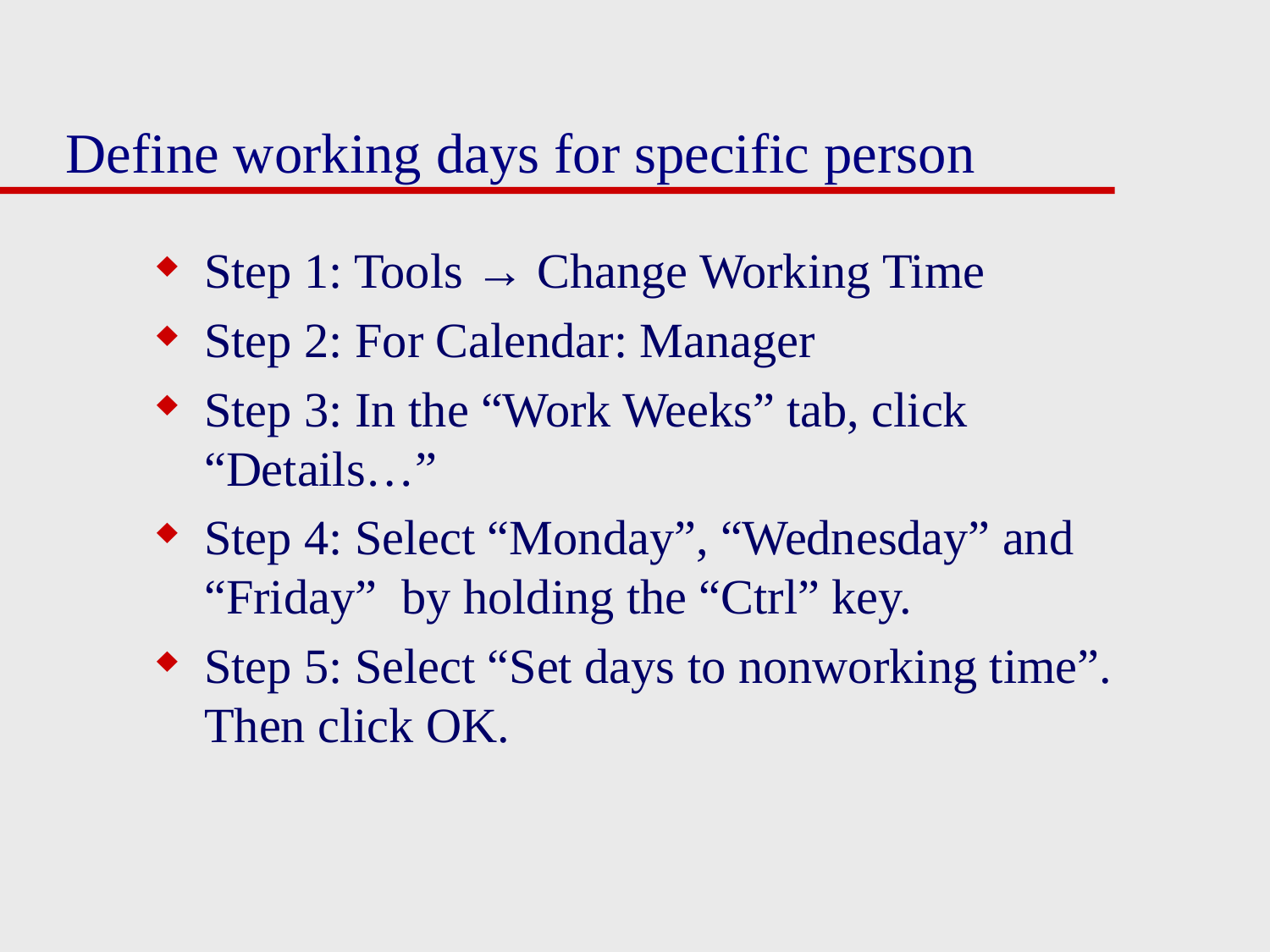

# Define working days for specific person
Step 1: Tools → Change Working Time
Step 2: For Calendar: Manager
Step 3: In the “Work Weeks” tab, click “Details…”
Step 4: Select “Monday”, “Wednesday” and “Friday”  by holding the “Ctrl” key.
Step 5: Select “Set days to nonworking time”. Then click OK.